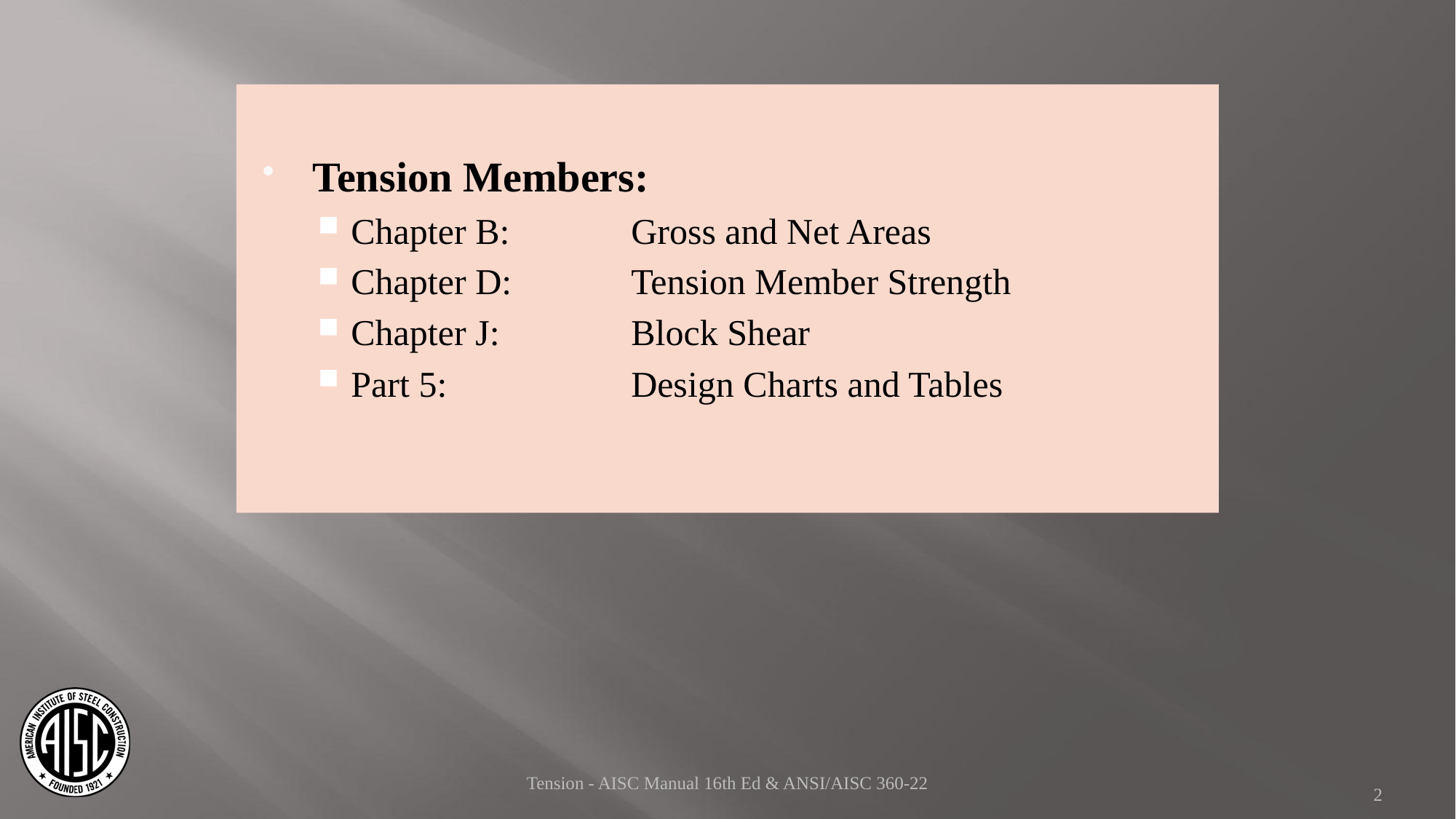

Tension Members:
Chapter B:	Gross and Net Areas
Chapter D:	Tension Member Strength
Chapter J:	Block Shear
Part 5:	Design Charts and Tables

Tension - AISC Manual 16th Ed & ANSI/AISC 360-22
2